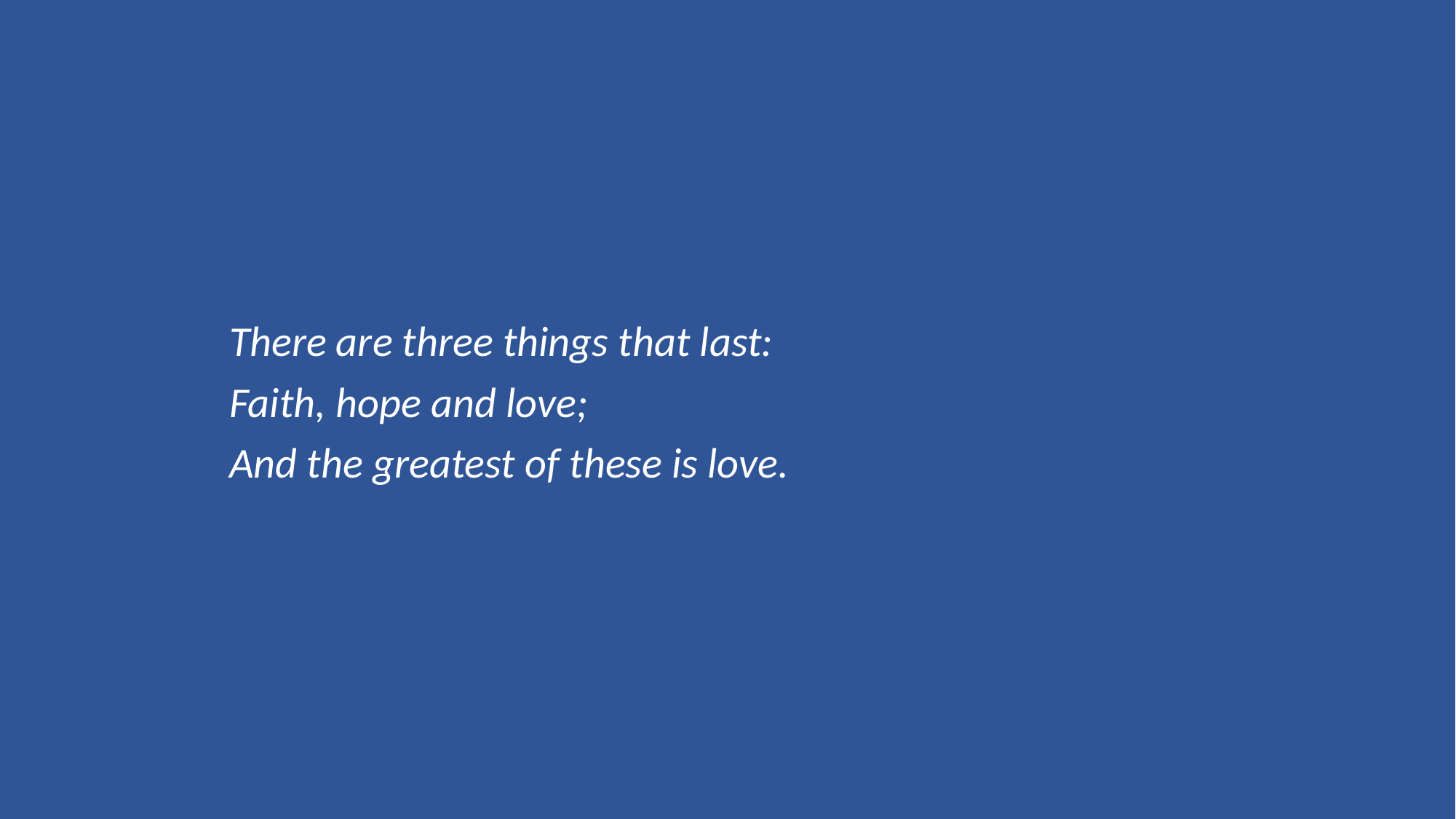

There are three things that last:
Faith, hope and love;
And the greatest of these is love.